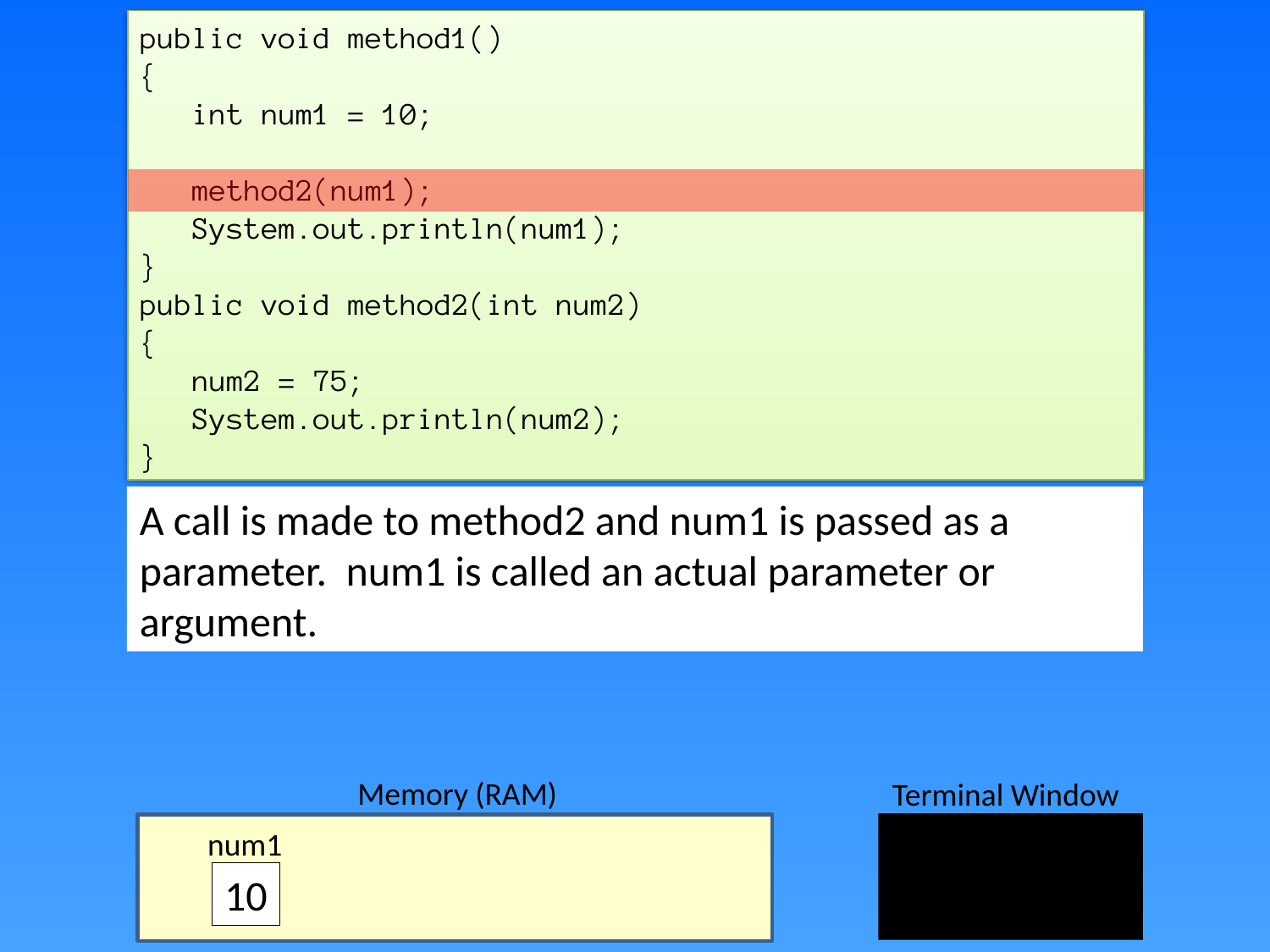

public void method1()
{
   int num1 = 10;

   method2(num1);
   System.out.println(num1);
}
public void method2(int num2)
{
   num2 = 75;
   System.out.println(num2);
}

A call is made to method2 and num1 is passed as a parameter.  num1 is called an actual parameter or argument.
Memory (RAM)
Terminal Window
K

num1
10